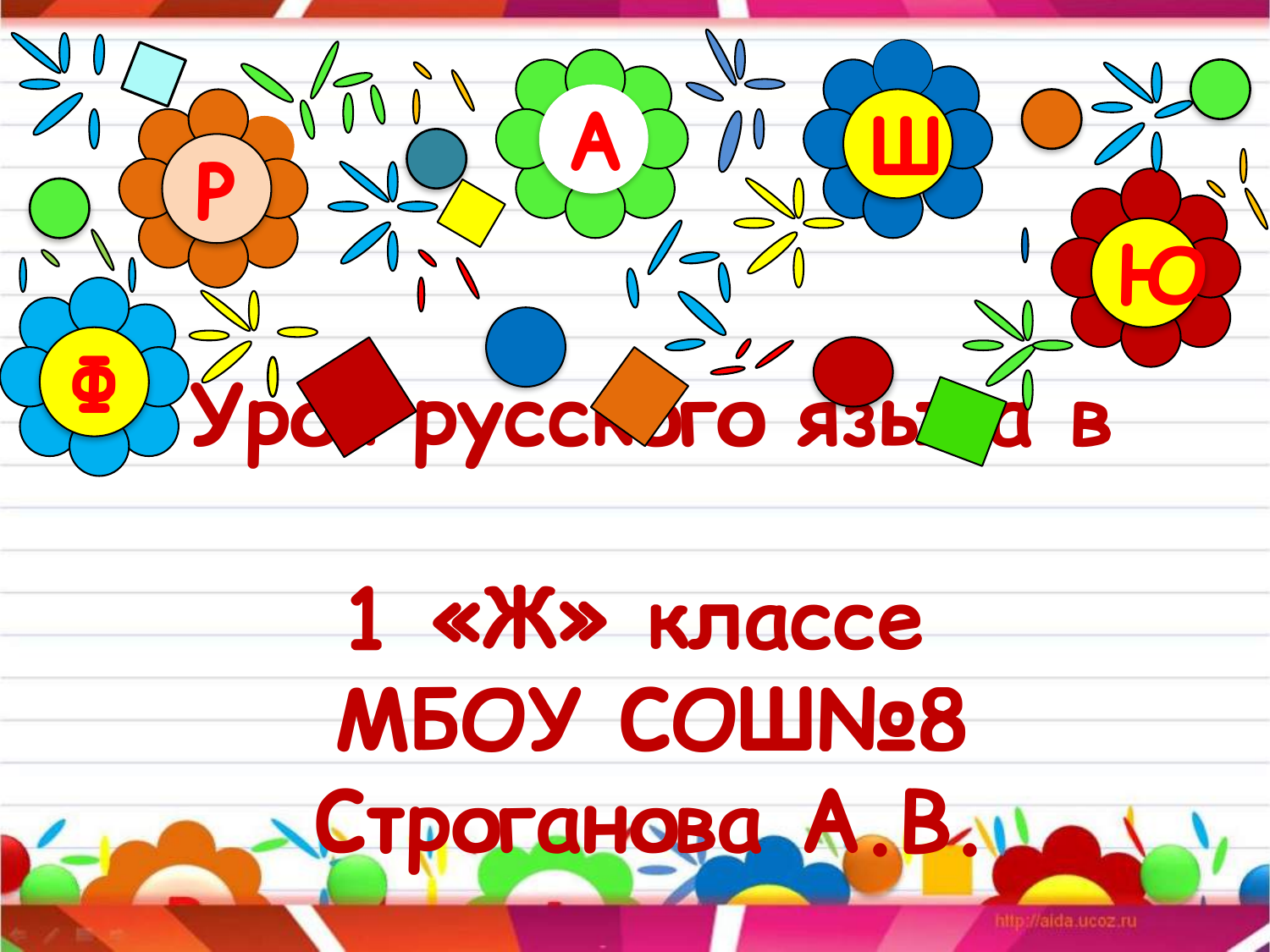

А

Ш

Р

Ю

Ф

# Урок русского языка в 1 «Ж» классе МБОУ СОШ№8 Строганова А.В.